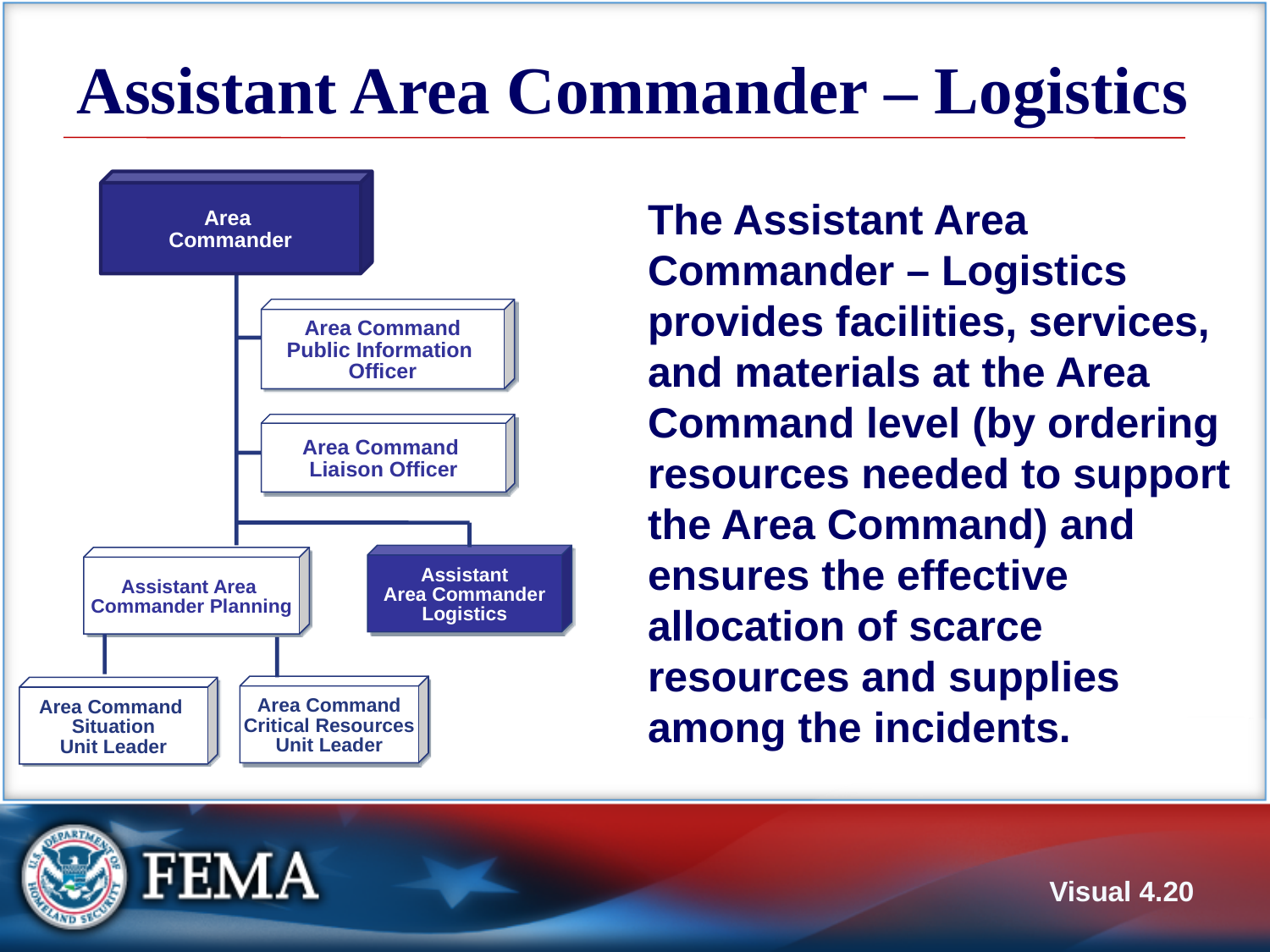

# Assistant Area Commander – Logistics
Area
Commander

Area Command
Public Information
Officer

Area Command
Liaison Officer

Assistant
Area Commander
Logistics
Assistant Area
Commander Planning
Area Command
Critical Resources
Unit Leader
Area Command
Situation
Unit Leader

The Assistant Area Commander – Logistics provides facilities, services, and materials at the Area Command level (by ordering resources needed to support the Area Command) and ensures the effective allocation of scarce resources and supplies among the incidents.
Visual 4.20